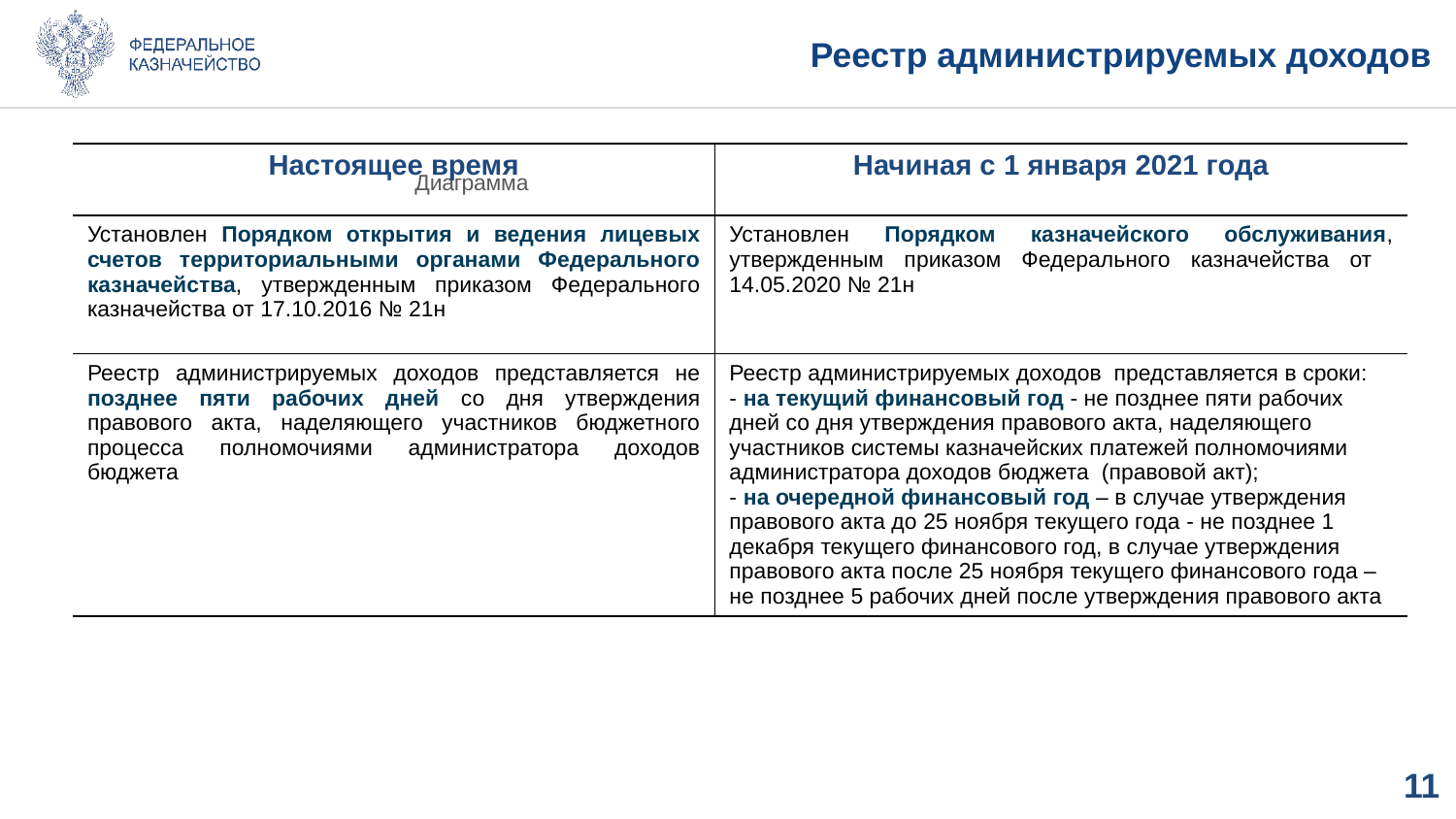

# Реестр администрируемых доходов

### Chart: Диаграмма

| Category |
|---|
| Настоящее время | Начиная с 1 января 2021 года |
| --- | --- |
| Установлен Порядком открытия и ведения лицевых счетов территориальными органами Федерального казначейства, утвержденным приказом Федерального казначейства от 17.10.2016 № 21н | Установлен Порядком казначейского обслуживания, утвержденным приказом Федерального казначейства от 14.05.2020 № 21н |
| Реестр администрируемых доходов представляется не позднее пяти рабочих дней со дня утверждения правового акта, наделяющего участников бюджетного процесса полномочиями администратора доходов бюджета | Реестр администрируемых доходов представляется в сроки: - на текущий финансовый год - не позднее пяти рабочих дней со дня утверждения правового акта, наделяющего участников системы казначейских платежей полномочиями администратора доходов бюджета (правовой акт); - на очередной финансовый год – в случае утверждения правового акта до 25 ноября текущего года - не позднее 1 декабря текущего финансового год, в случае утверждения правового акта после 25 ноября текущего финансового года – не позднее 5 рабочих дней после утверждения правового акта |
11